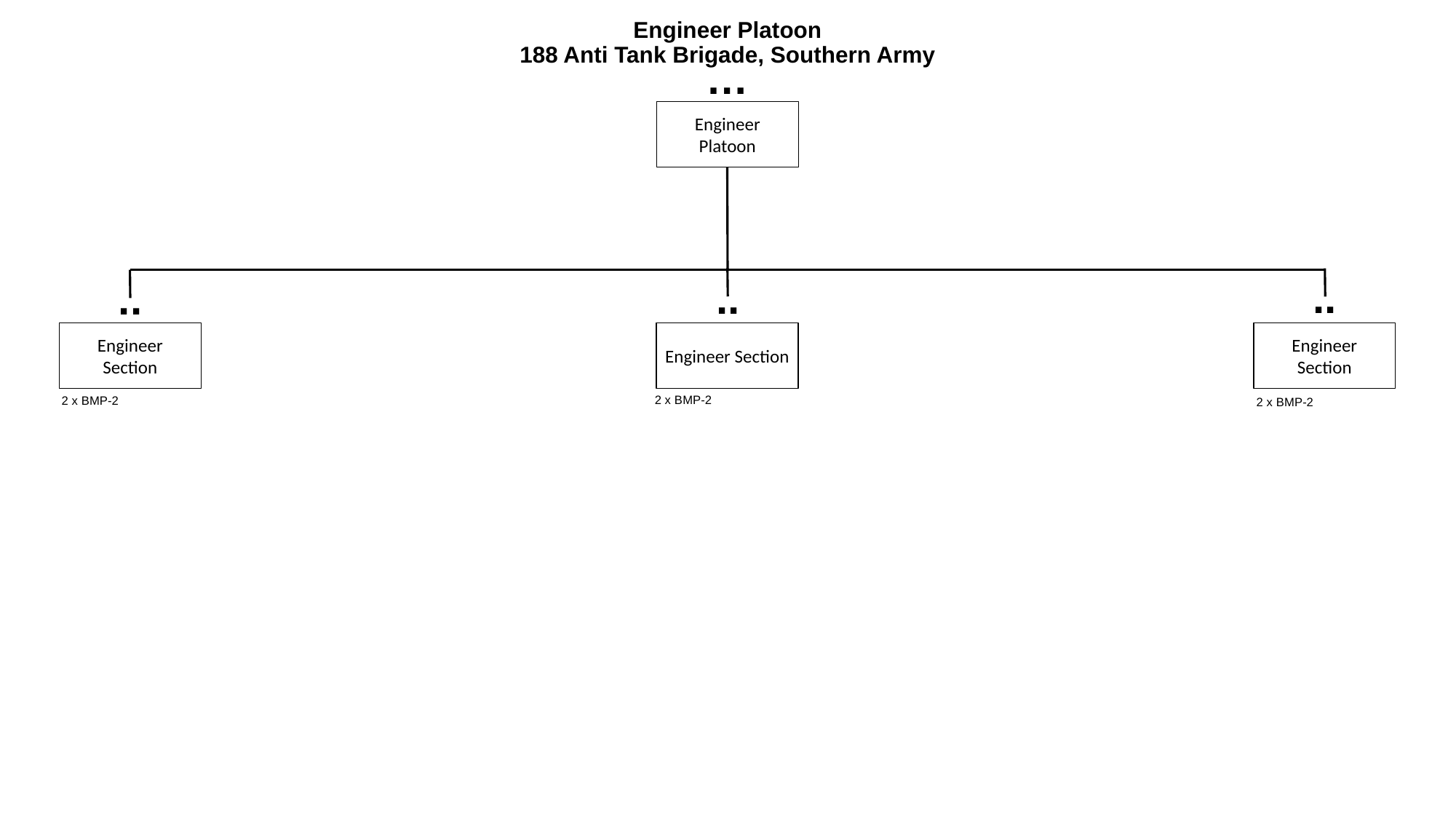

# Engineer Platoon 188 Anti Tank Brigade, Southern Army
…
Engineer
Platoon
..
..
..
Engineer
Section
Engineer Section
Engineer
Section
2 x BMP-2
2 x BMP-2
2 x BMP-2